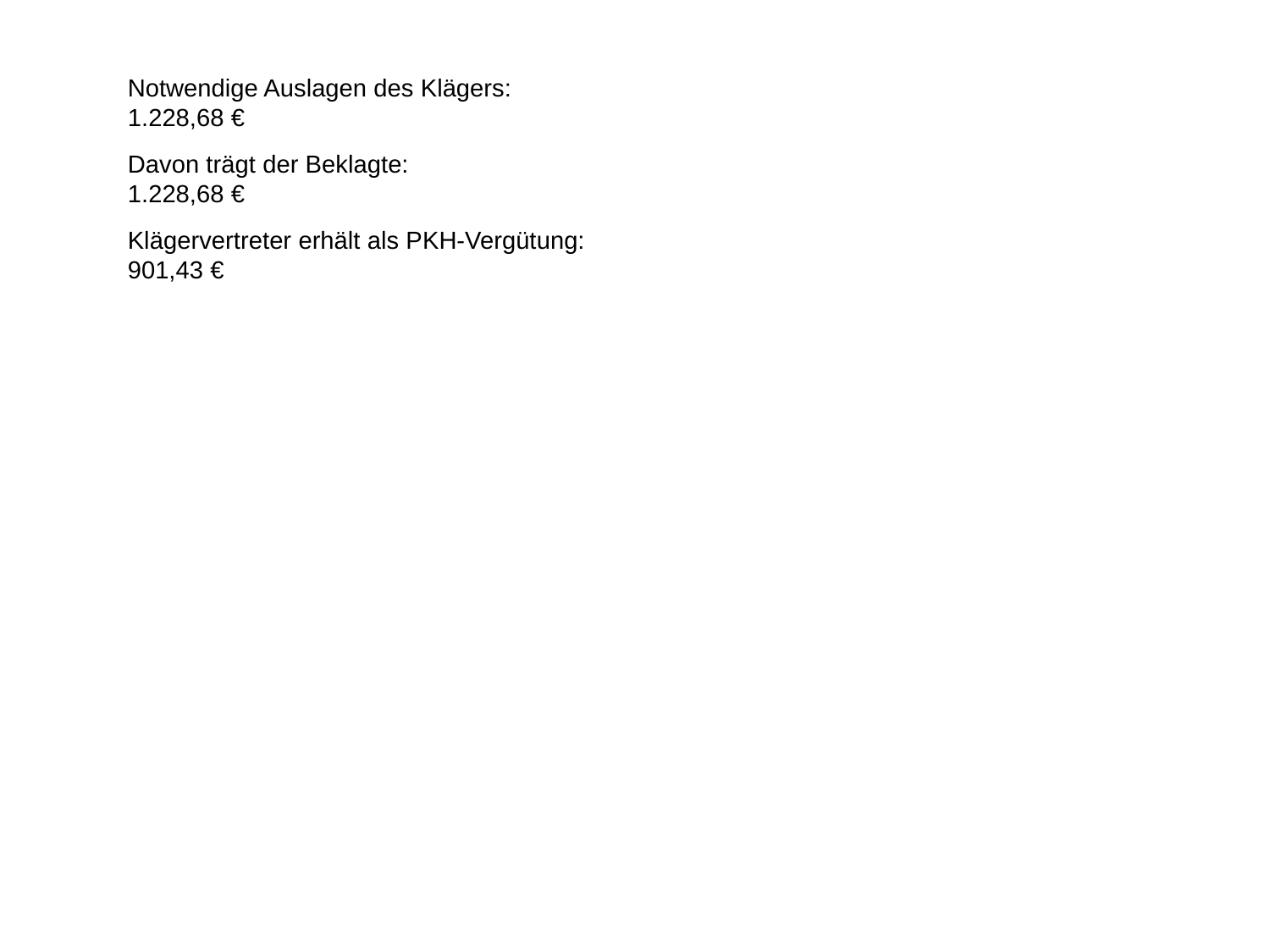

Notwendige Auslagen des Klägers:					1.228,68 €

Davon trägt der Beklagte:						1.228,68 €

Klägervertreter erhält als PKH-Vergütung:					   901,43 €